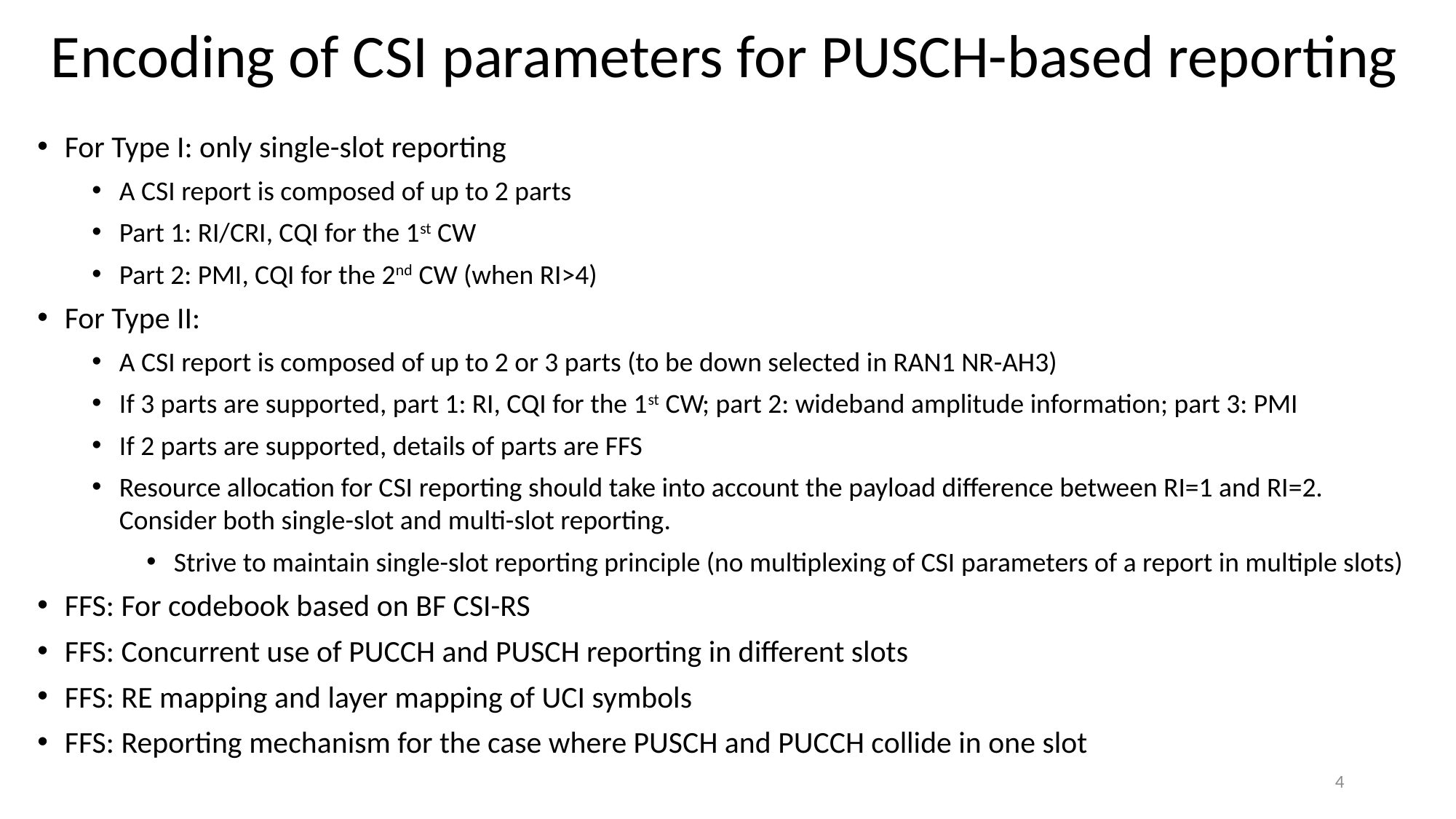

# Encoding of CSI parameters for PUSCH-based reporting
For Type I: only single-slot reporting
A CSI report is composed of up to 2 parts
Part 1: RI/CRI, CQI for the 1st CW
Part 2: PMI, CQI for the 2nd CW (when RI>4)
For Type II:
A CSI report is composed of up to 2 or 3 parts (to be down selected in RAN1 NR-AH3)
If 3 parts are supported, part 1: RI, CQI for the 1st CW; part 2: wideband amplitude information; part 3: PMI
If 2 parts are supported, details of parts are FFS
Resource allocation for CSI reporting should take into account the payload difference between RI=1 and RI=2. Consider both single-slot and multi-slot reporting.
Strive to maintain single-slot reporting principle (no multiplexing of CSI parameters of a report in multiple slots)
FFS: For codebook based on BF CSI-RS
FFS: Concurrent use of PUCCH and PUSCH reporting in different slots
FFS: RE mapping and layer mapping of UCI symbols
FFS: Reporting mechanism for the case where PUSCH and PUCCH collide in one slot
4